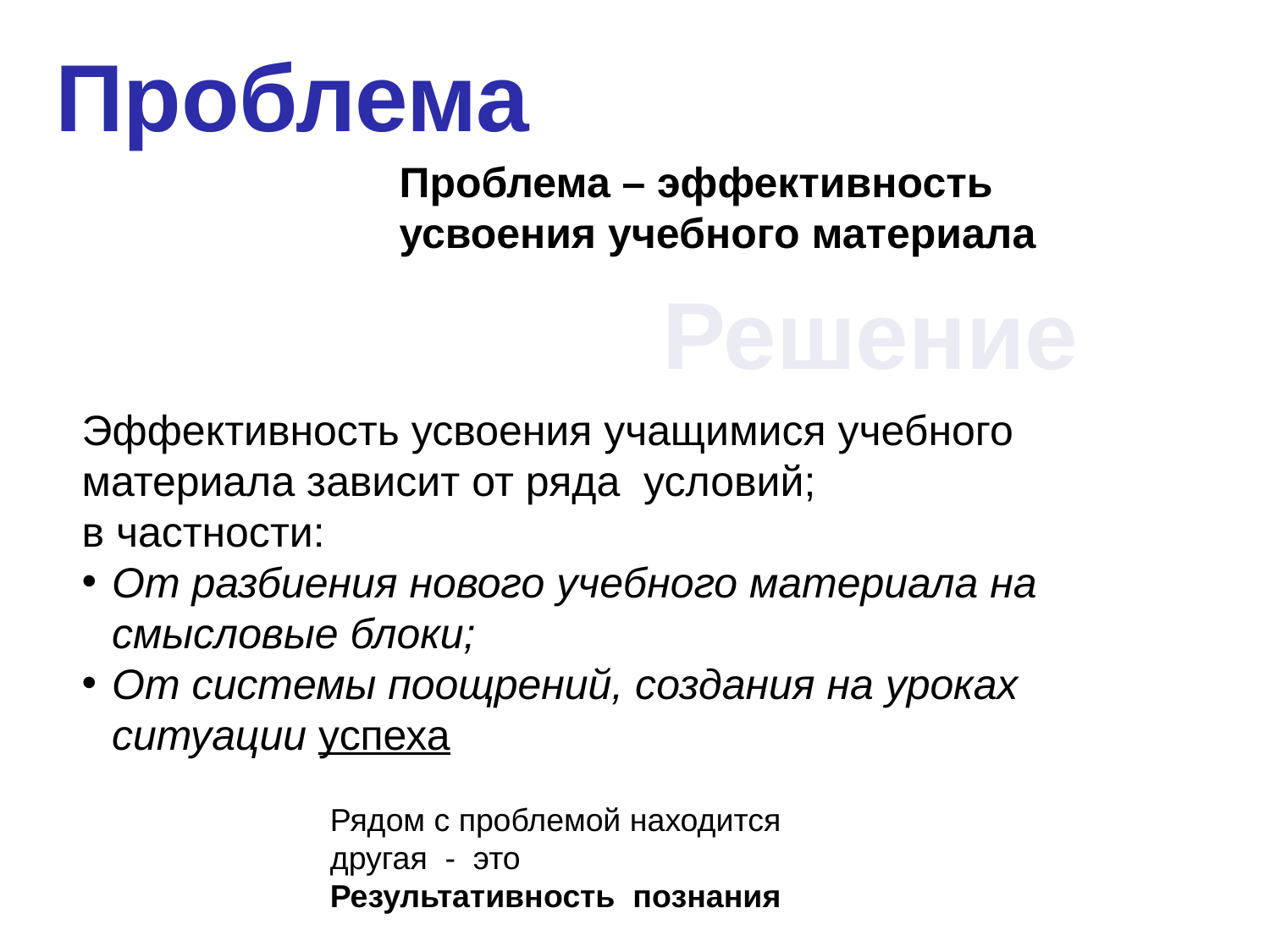

Проблема
Проблема – эффективность усвоения учебного материала
Решение
Эффективность усвоения учащимися учебного материала зависит от ряда  условий;
в частности:
От разбиения нового учебного материала на смысловые блоки;
От системы поощрений, создания на уроках ситуации успеха
Рядом с проблемой находится другая  -  это Результативность  познания